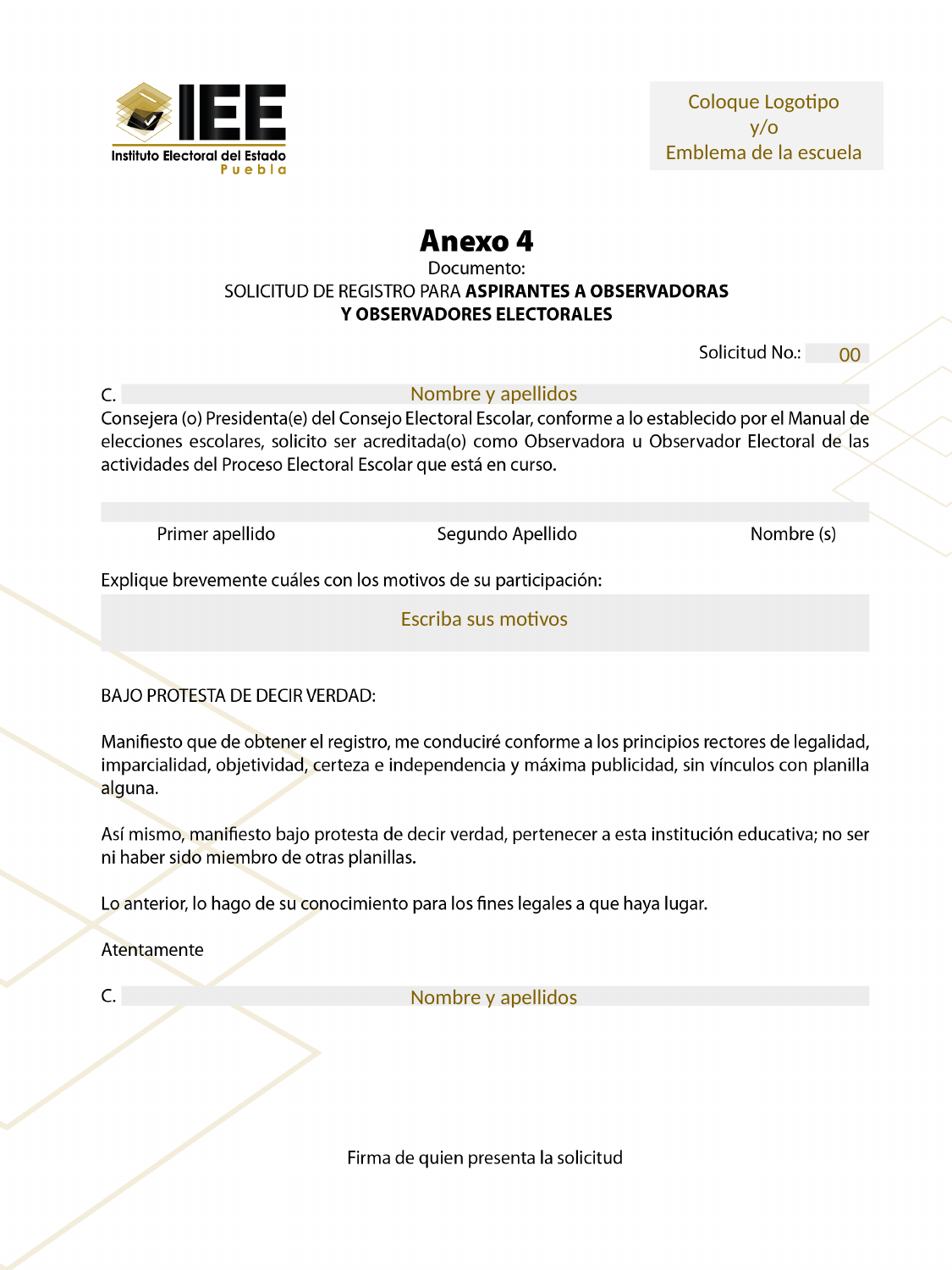

Coloque Logotipo
y/o
Emblema de la escuela
00
Nombre y apellidos
Escriba sus motivos
Nombre y apellidos